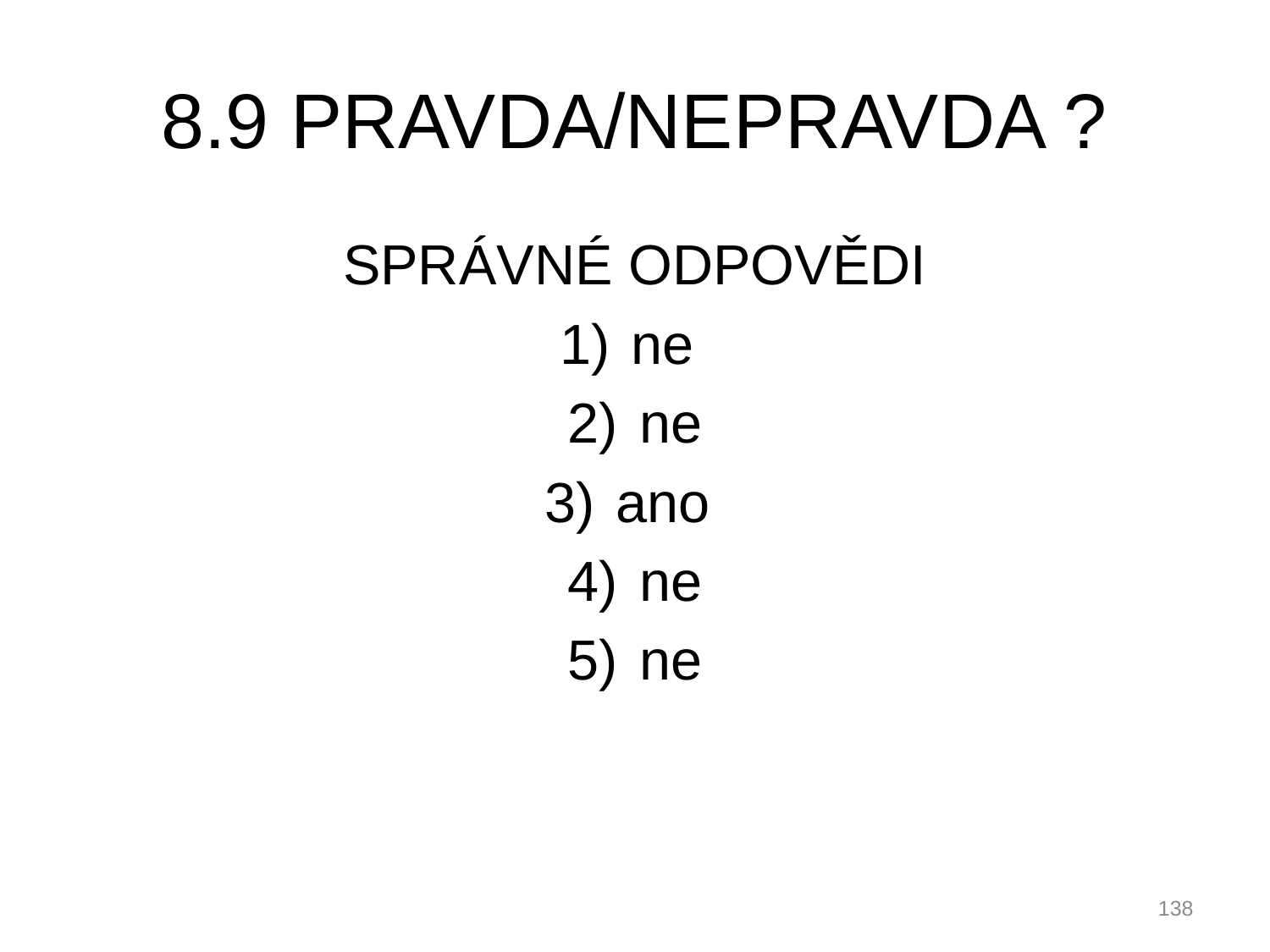

# 8.9 PRAVDA/NEPRAVDA ?
SPRÁVNÉ ODPOVĚDI
ne
ne
ano
ne
ne

138